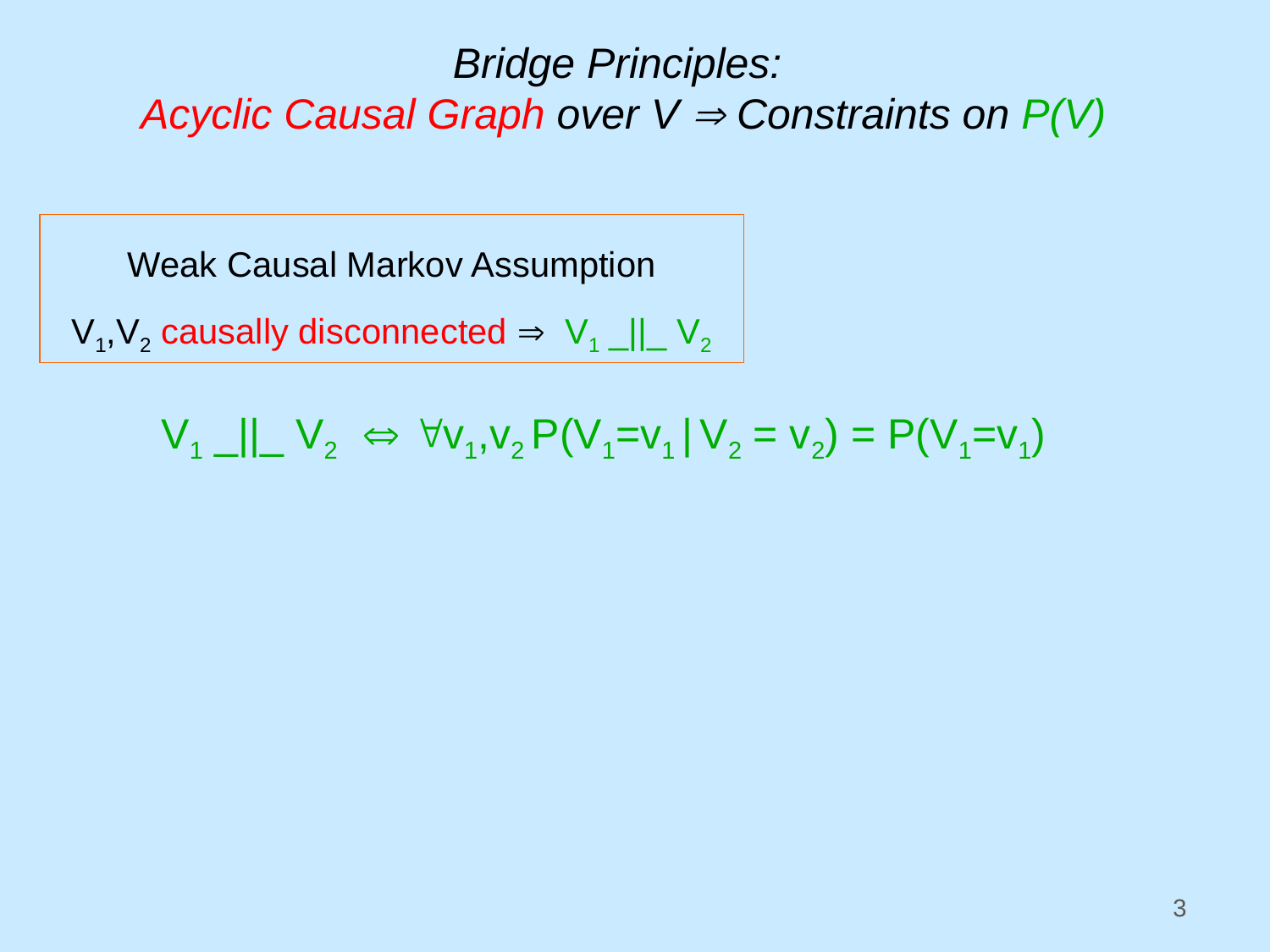

Bridge Principles:
Acyclic Causal Graph over V ⇒ Constraints on P(V)
Weak Causal Markov Assumption
V1,V2 causally disconnected ⇒  V1 _||_ V2
V1 _||_ V2  ⇔ ∀v1,v2 P(V1=v1 | V2 = v2) = P(V1=v1)
3